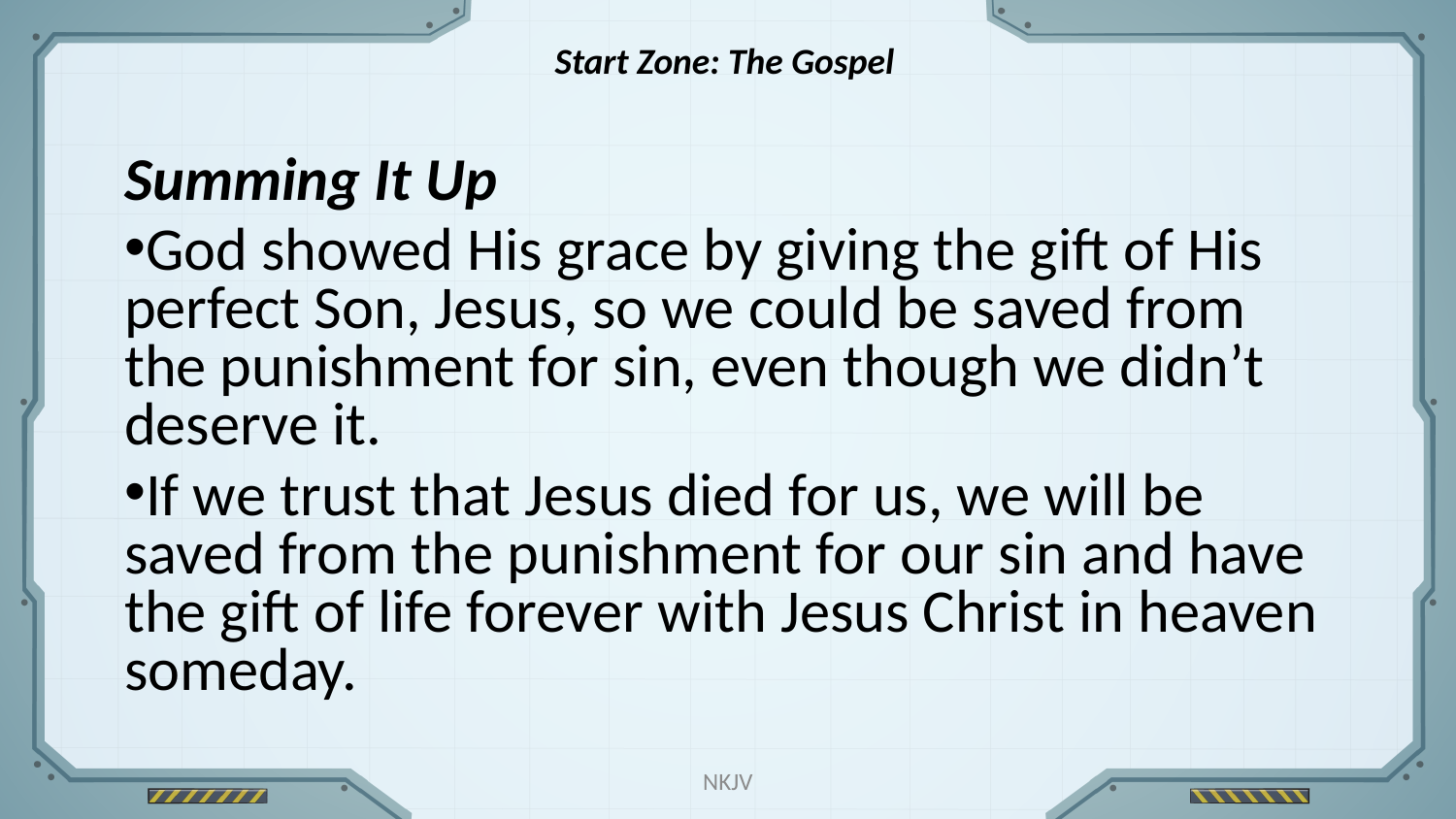

Start Zone: The Gospel
Summing It Up
God showed His grace by giving the gift of His perfect Son, Jesus, so we could be saved from the punishment for sin, even though we didn’t deserve it.
If we trust that Jesus died for us, we will be saved from the punishment for our sin and have the gift of life forever with Jesus Christ in heaven someday.
NKJV